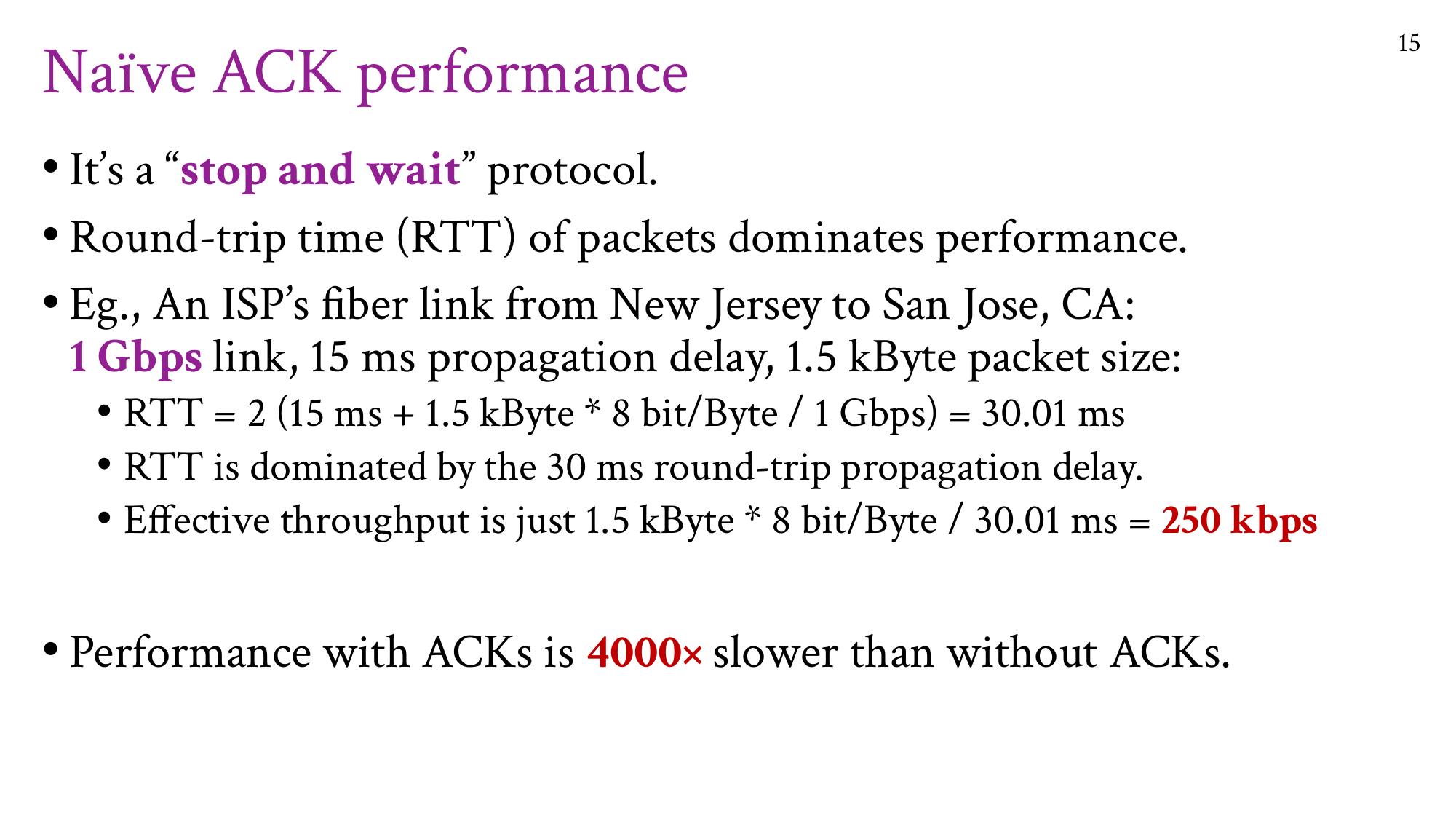

# Naïve ACK performance
It’s a “stop and wait” protocol.
Round-trip time (RTT) of packets dominates performance.
Eg., An ISP’s fiber link from New Jersey to San Jose, CA:
1 Gbps link, 15 ms propagation delay, 1.5 kByte packet size:
RTT = 2 (15 ms + 1.5 kByte * 8 bit/Byte / 1 Gbps) = 30.01 ms
RTT is dominated by the 30 ms round-trip propagation delay.
Effective throughput is just 1.5 kByte * 8 bit/Byte / 30.01 ms = 250 kbps

Performance with ACKs is 4000× slower than without ACKs.